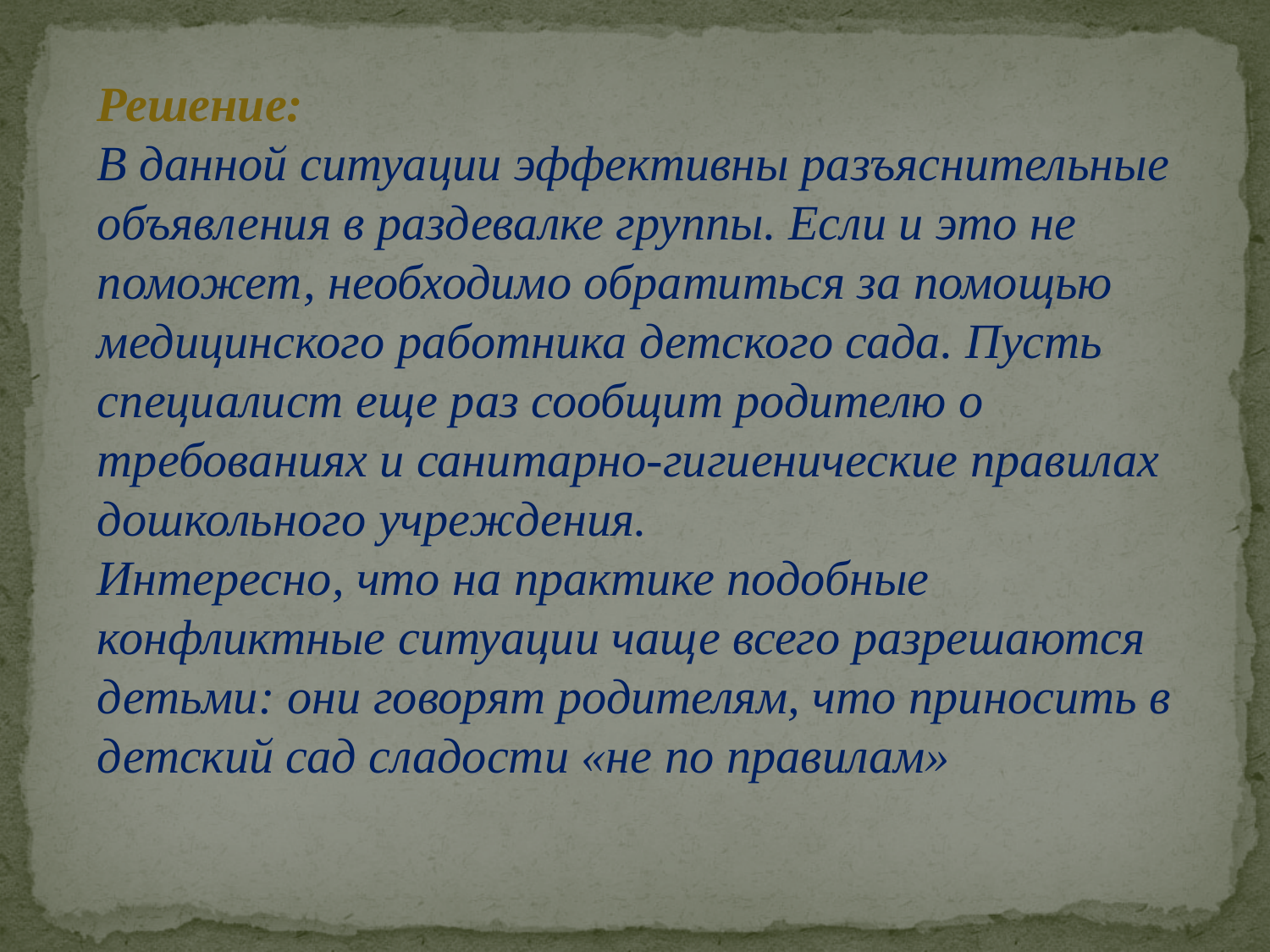

Решение:
В данной ситуации эффективны разъяснительные объявления в раздевалке группы. Если и это не поможет, необходимо обратиться за помощью медицинского работника детского сада. Пусть специалист еще раз сообщит родителю о требованиях и санитарно-гигиенические правилах дошкольного учреждения.
Интересно, что на практике подобные конфликтные ситуации чаще всего разрешаются детьми: они говорят родителям, что приносить в детский сад сладости «не по правилам»